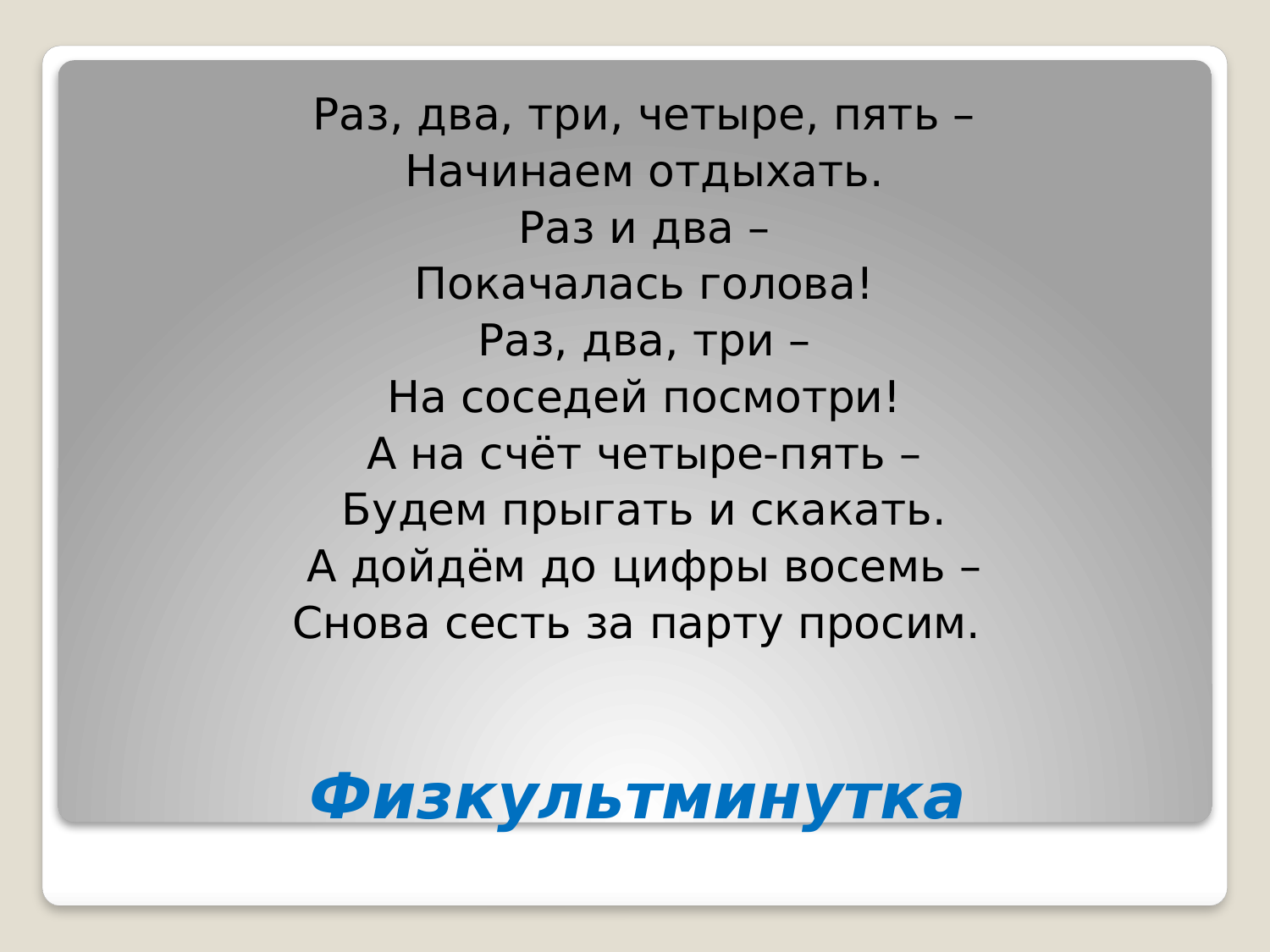

Раз, два, три, четыре, пять –
Начинаем отдыхать.
Раз и два –
Покачалась голова!
Раз, два, три –
На соседей посмотри!
А на счёт четыре-пять –
Будем прыгать и скакать.
А дойдём до цифры восемь –
Снова сесть за парту просим.

# Физкультминутка